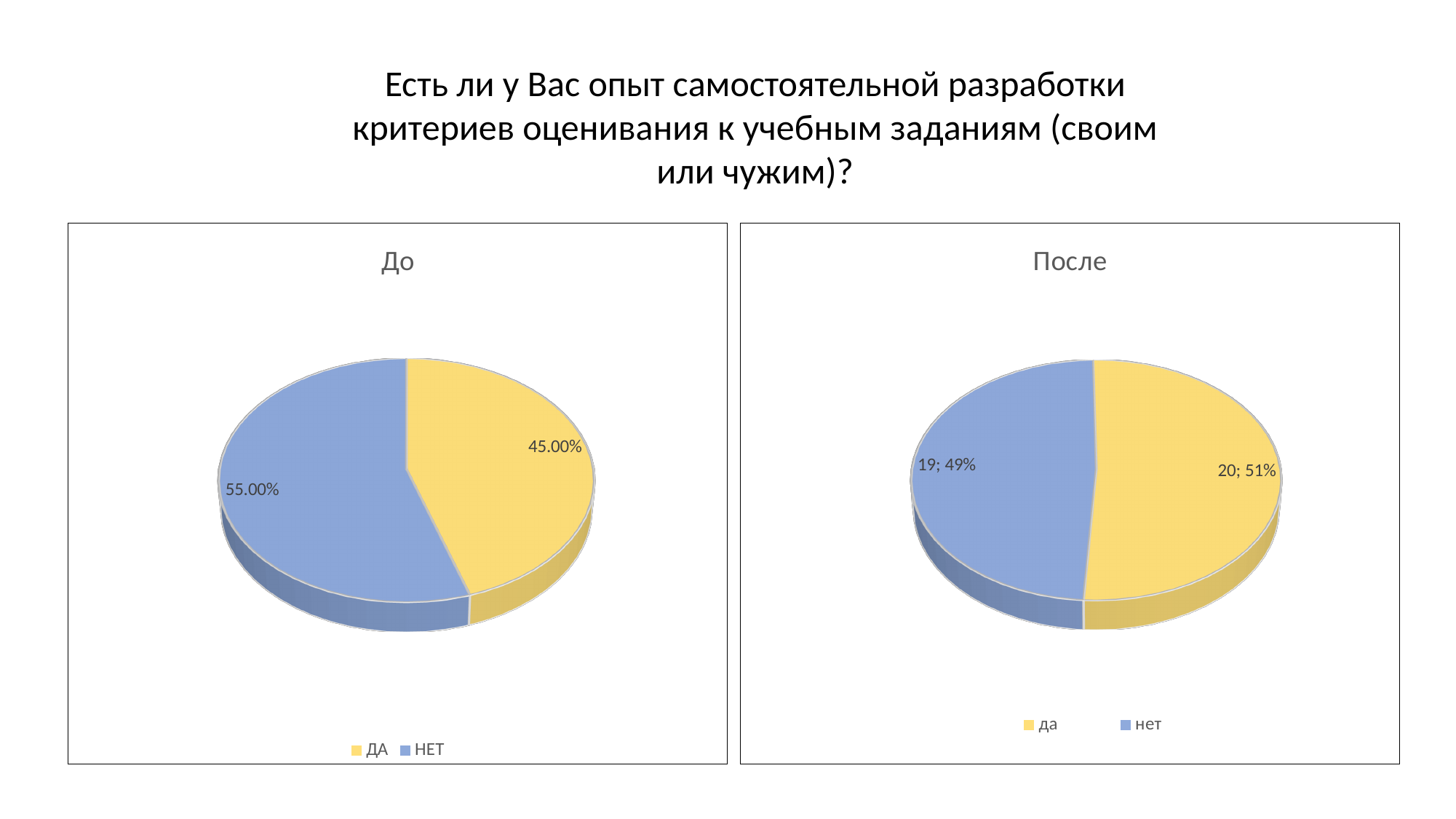

Есть ли у Вас опыт самостоятельной разработки критериев оценивания к учебным заданиям (своим или чужим)?

[unsupported chart]

[unsupported chart]